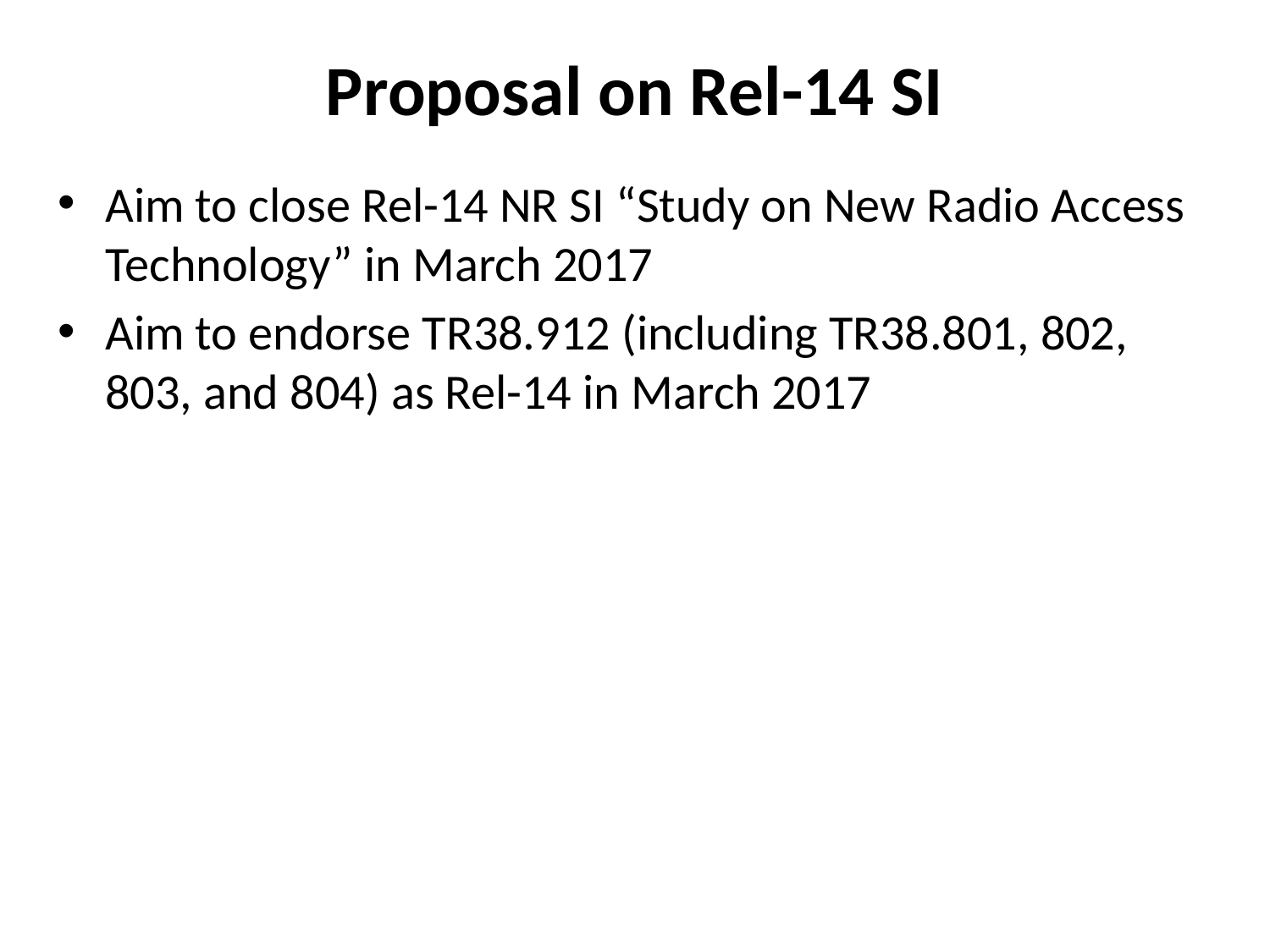

# Proposal on Rel-14 SI
Aim to close Rel-14 NR SI “Study on New Radio Access Technology” in March 2017
Aim to endorse TR38.912 (including TR38.801, 802, 803, and 804) as Rel-14 in March 2017